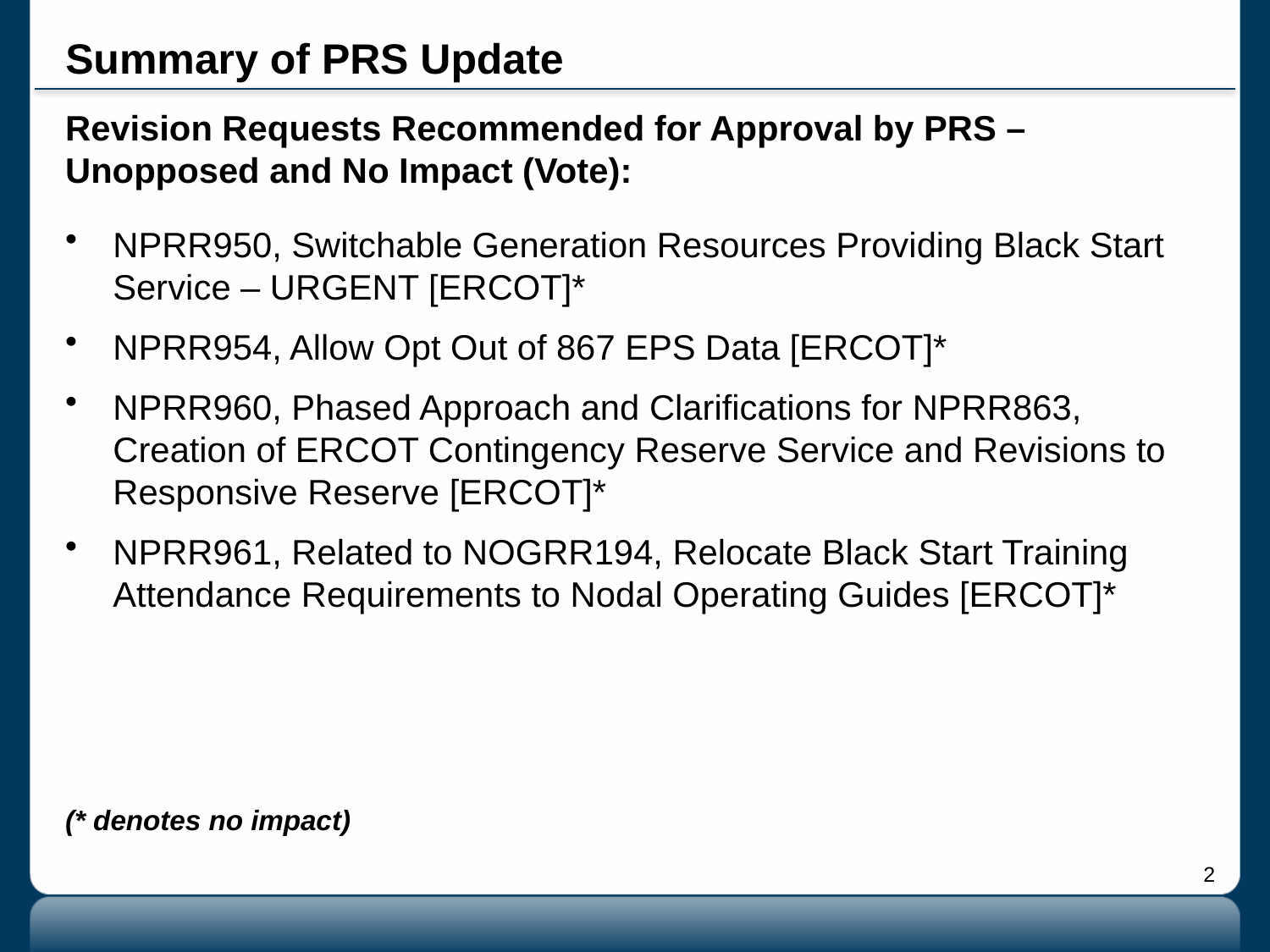

# Summary of PRS Update
Revision Requests Recommended for Approval by PRS – Unopposed and No Impact (Vote):

NPRR950, Switchable Generation Resources Providing Black Start Service – URGENT [ERCOT]*
NPRR954, Allow Opt Out of 867 EPS Data [ERCOT]*
NPRR960, Phased Approach and Clarifications for NPRR863, Creation of ERCOT Contingency Reserve Service and Revisions to Responsive Reserve [ERCOT]*
NPRR961, Related to NOGRR194, Relocate Black Start Training Attendance Requirements to Nodal Operating Guides [ERCOT]*

(* denotes no impact)